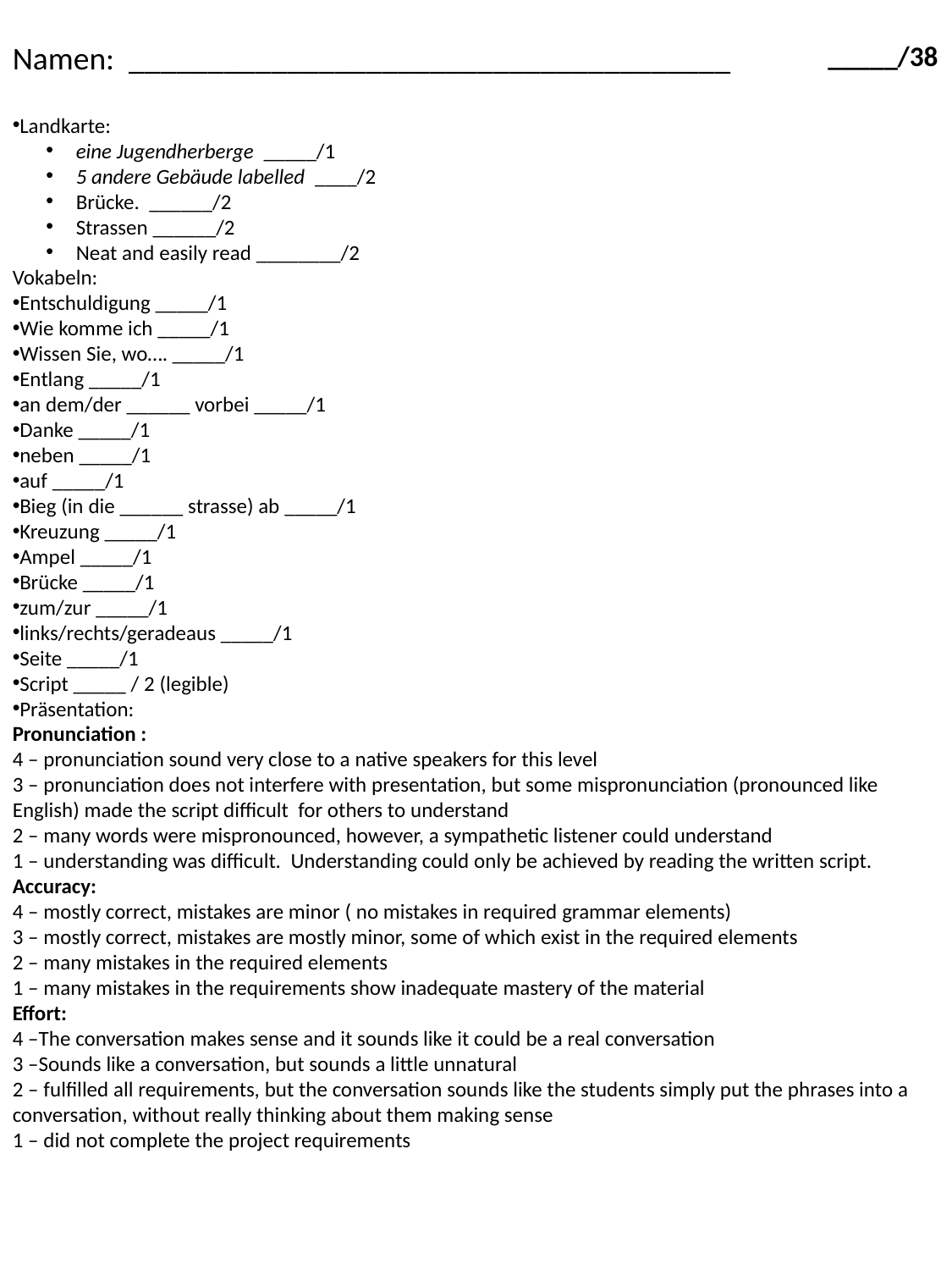

Namen:  ______________________________________
_____/38
Landkarte:
eine Jugendherberge  _____/1
5 andere Gebäude labelled  ____/2
Brücke.  ______/2
Strassen ______/2
Neat and easily read ________/2
Vokabeln:
Entschuldigung _____/1
Wie komme ich _____/1
Wissen Sie, wo…. _____/1
Entlang _____/1
an dem/der ______ vorbei _____/1
Danke _____/1
neben _____/1
auf _____/1
Bieg (in die ______ strasse) ab _____/1
Kreuzung _____/1
Ampel _____/1
Brücke _____/1
zum/zur _____/1
links/rechts/geradeaus _____/1
Seite _____/1
Script _____ / 2 (legible)
Präsentation:
Pronunciation :
4 – pronunciation sound very close to a native speakers for this level
3 – pronunciation does not interfere with presentation, but some mispronunciation (pronounced like English) made the script difficult  for others to understand
2 – many words were mispronounced, however, a sympathetic listener could understand
1 – understanding was difficult.  Understanding could only be achieved by reading the written script.
Accuracy:
4 – mostly correct, mistakes are minor ( no mistakes in required grammar elements)
3 – mostly correct, mistakes are mostly minor, some of which exist in the required elements
2 – many mistakes in the required elements
1 – many mistakes in the requirements show inadequate mastery of the material
Effort:
4 –The conversation makes sense and it sounds like it could be a real conversation
3 –Sounds like a conversation, but sounds a little unnatural
2 – fulfilled all requirements, but the conversation sounds like the students simply put the phrases into a conversation, without really thinking about them making sense
1 – did not complete the project requirements